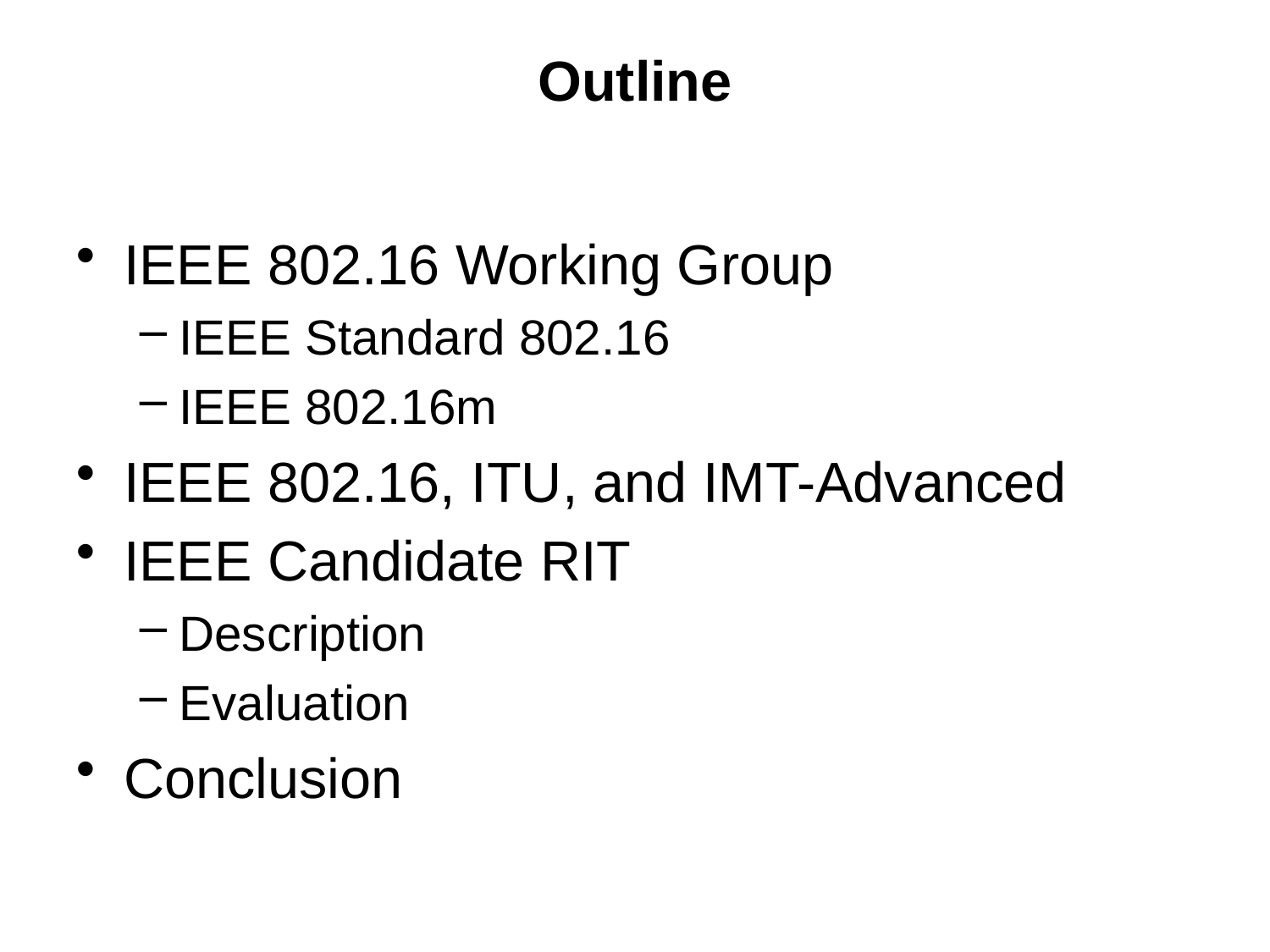

# Outline
IEEE 802.16 Working Group
IEEE Standard 802.16
IEEE 802.16m
IEEE 802.16, ITU, and IMT-Advanced
IEEE Candidate RIT
Description
Evaluation
Conclusion